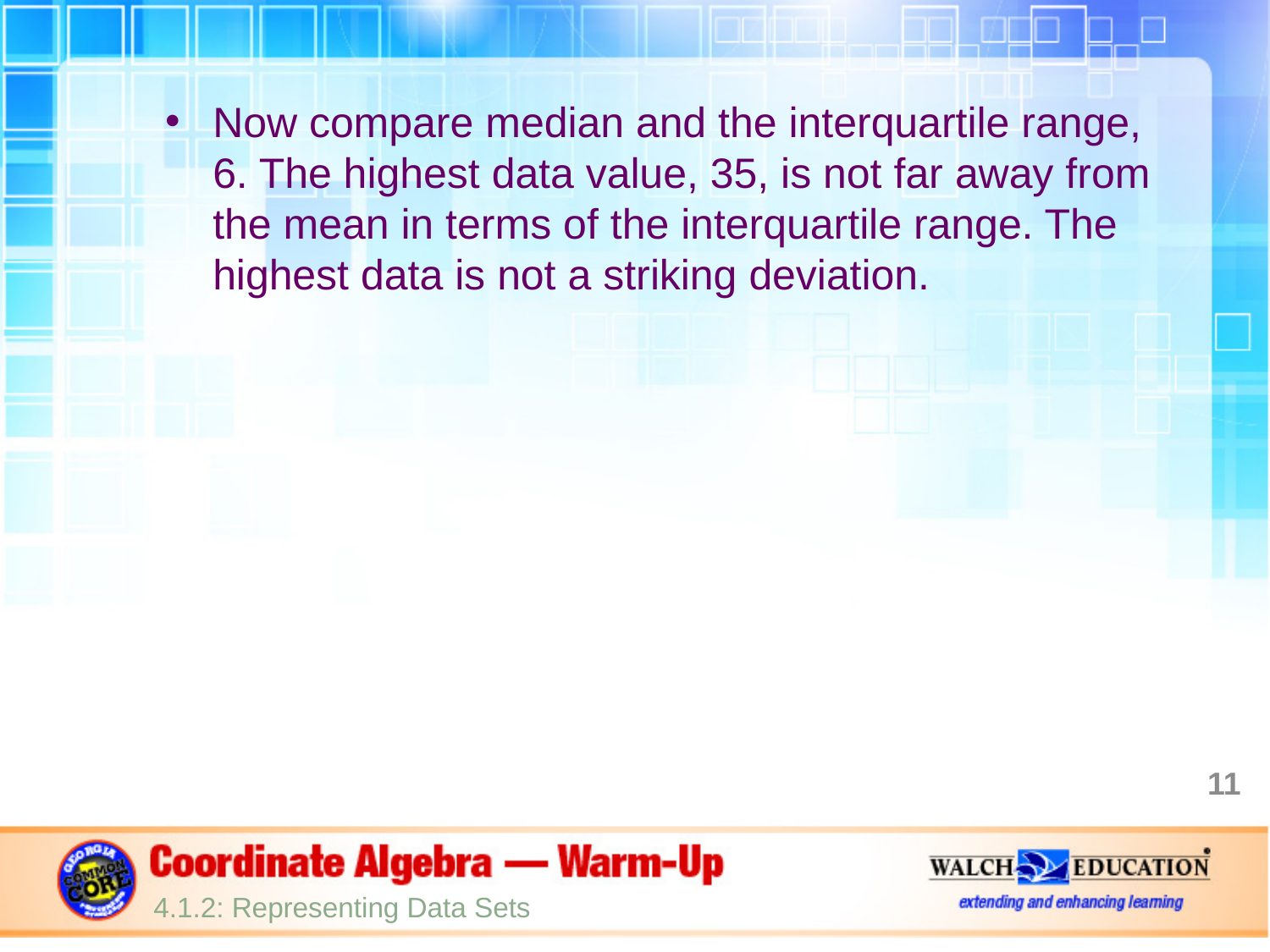

Now compare median and the interquartile range, 6. The highest data value, 35, is not far away from the mean in terms of the interquartile range. The highest data is not a striking deviation.

11
4.1.2: Representing Data Sets